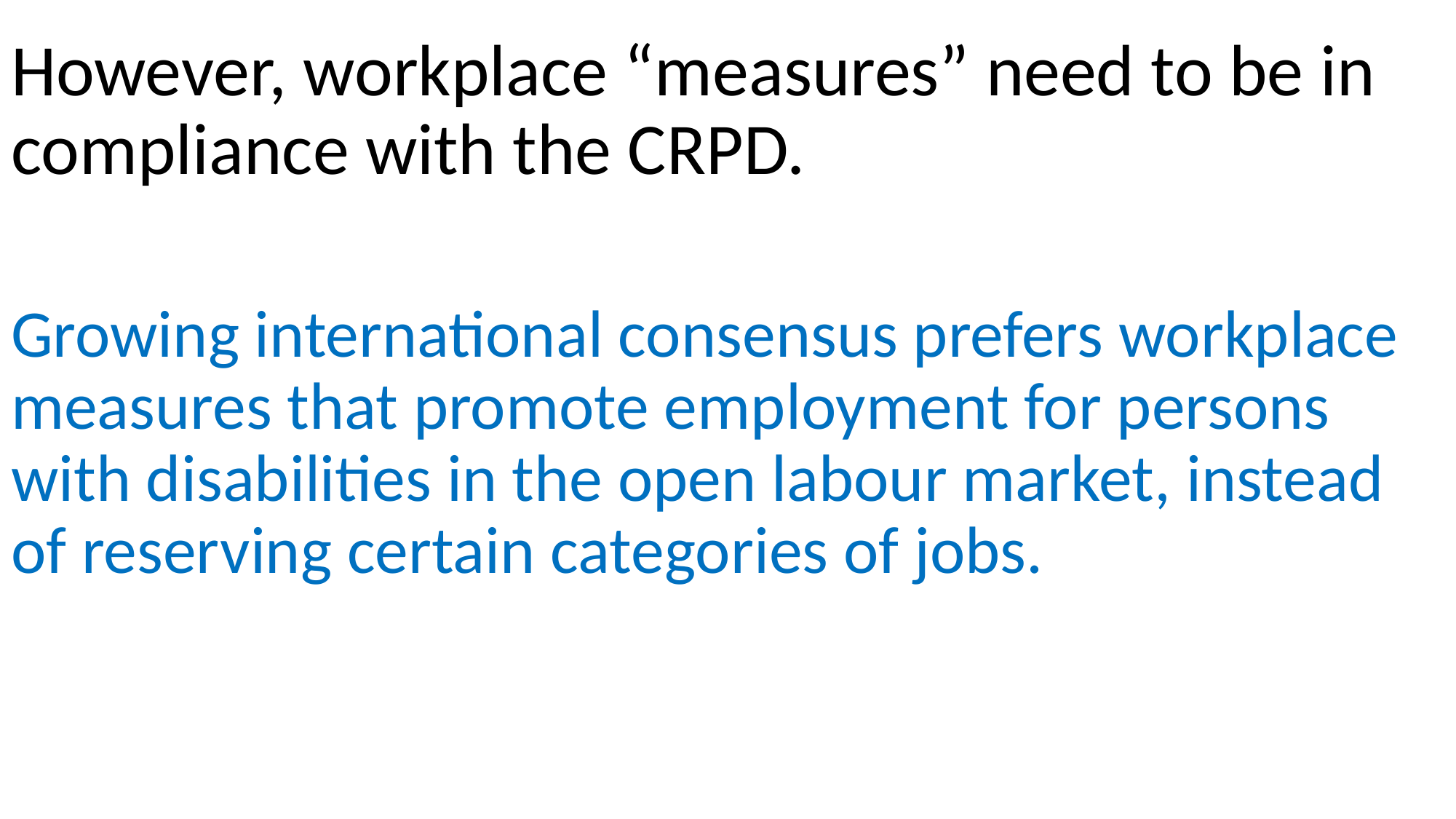

However, workplace “measures” need to be in compliance with the CRPD.

Growing international consensus prefers workplace measures that promote employment for persons with disabilities in the open labour market, instead of reserving certain categories of jobs.